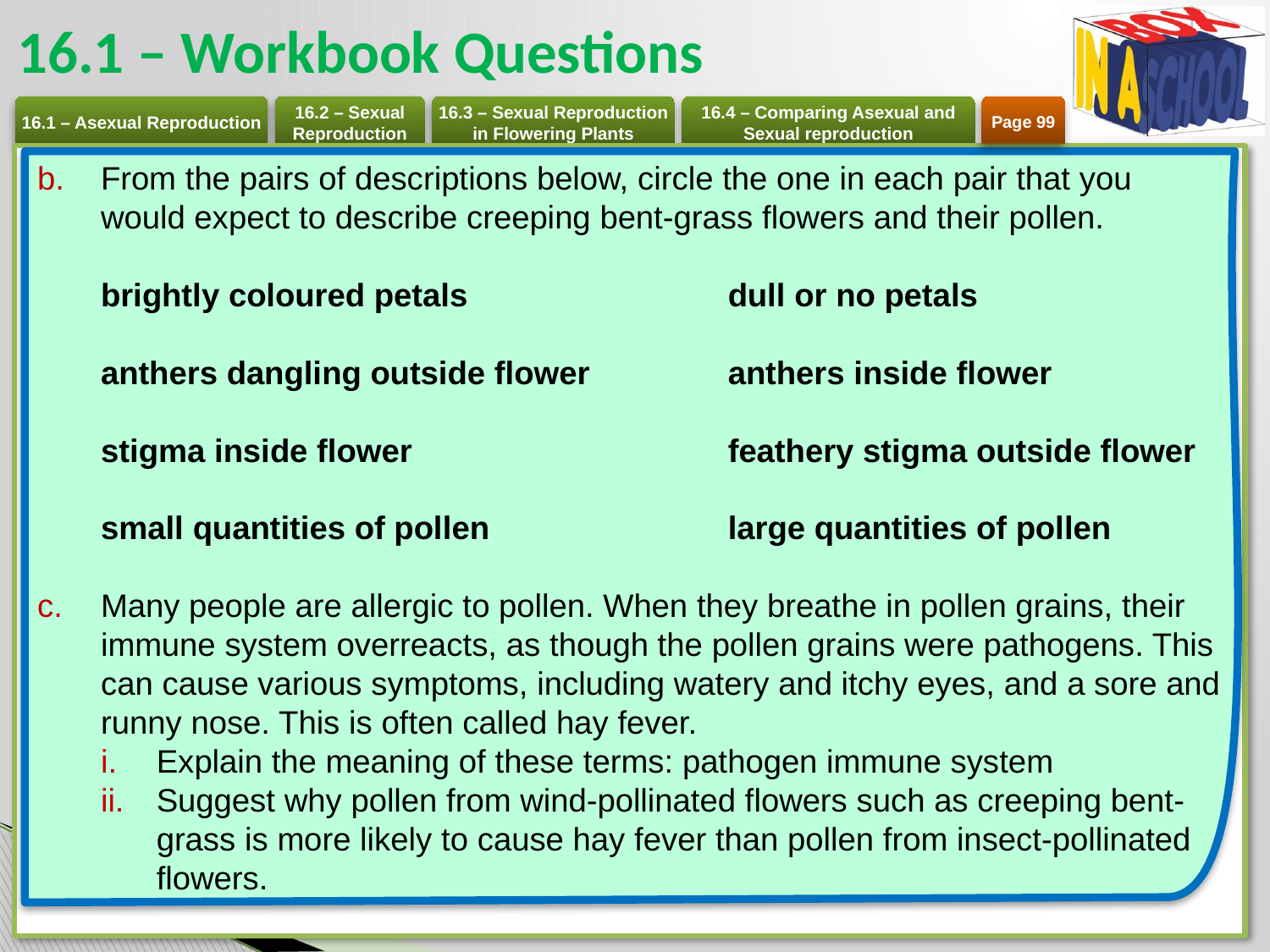

# 16.1 – Workbook Questions
Page 99
From the pairs of descriptions below, circle the one in each pair that you would expect to describe creeping bent-grass flowers and their pollen.
brightly coloured petals 	dull or no petals
anthers dangling outside flower 	anthers inside flower
stigma inside flower	feathery stigma outside flower
small quantities of pollen 	large quantities of pollen
Many people are allergic to pollen. When they breathe in pollen grains, their immune system overreacts, as though the pollen grains were pathogens. This can cause various symptoms, including watery and itchy eyes, and a sore and runny nose. This is often called hay fever.
Explain the meaning of these terms: pathogen immune system
Suggest why pollen from wind-pollinated flowers such as creeping bent-grass is more likely to cause hay fever than pollen from insect-pollinated flowers.